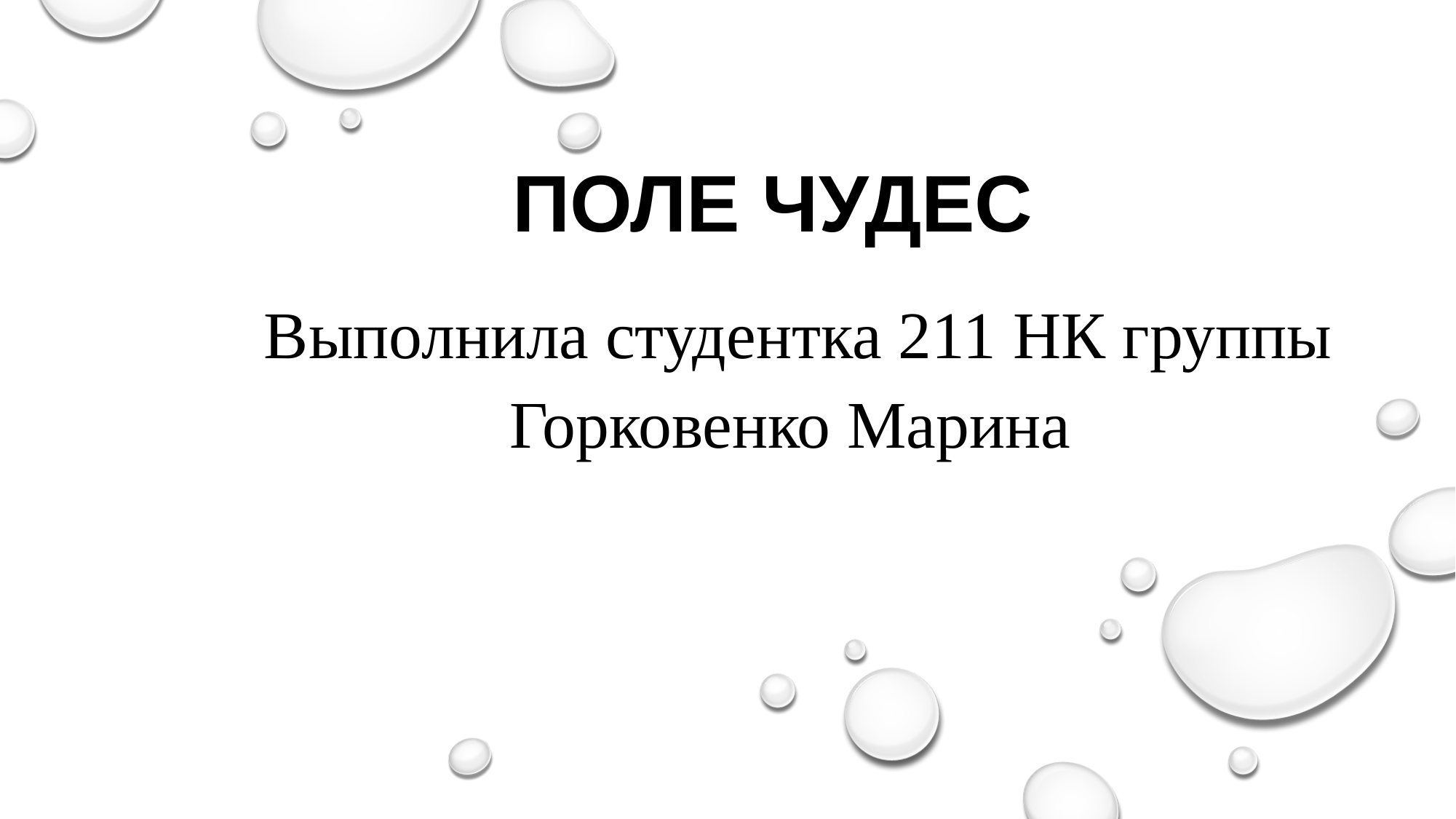

# Поле чудес
Выполнила студентка 211 НК группы
Горковенко Марина